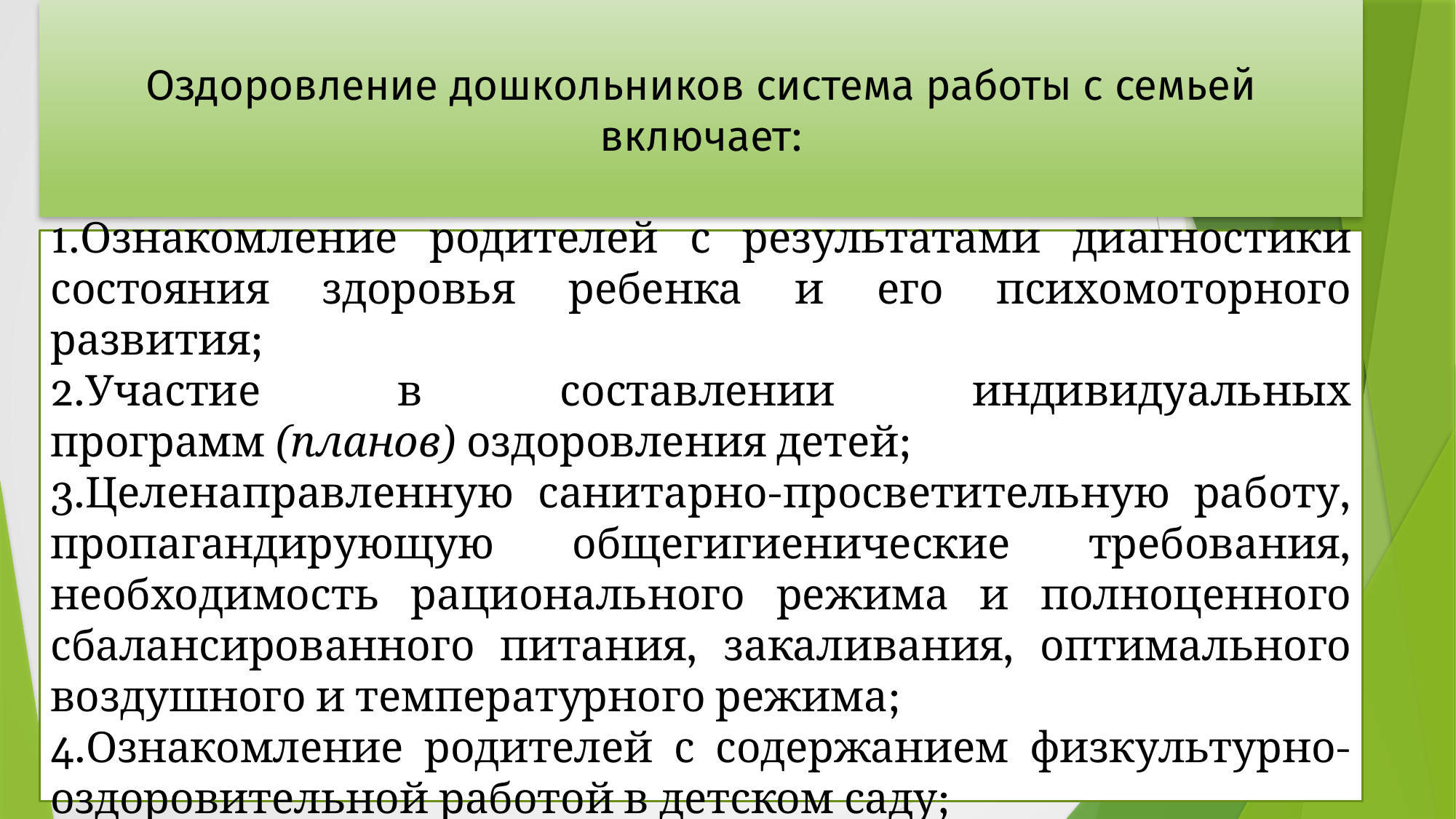

# Оздоровление дошкольников система работы с семьей включает:
Ознакомление родителей с результатами диагностики состояния здоровья ребенка и его психомоторного развития;
Участие в составлении индивидуальных программ (планов) оздоровления детей;
Целенаправленную санитарно-просветительную работу, пропагандирующую общегигиенические требования, необходимость рационального режима и полноценного сбалансированного питания, закаливания, оптимального воздушного и температурного режима;
Ознакомление родителей с содержанием физкультурно-оздоровительной работой в детском саду;